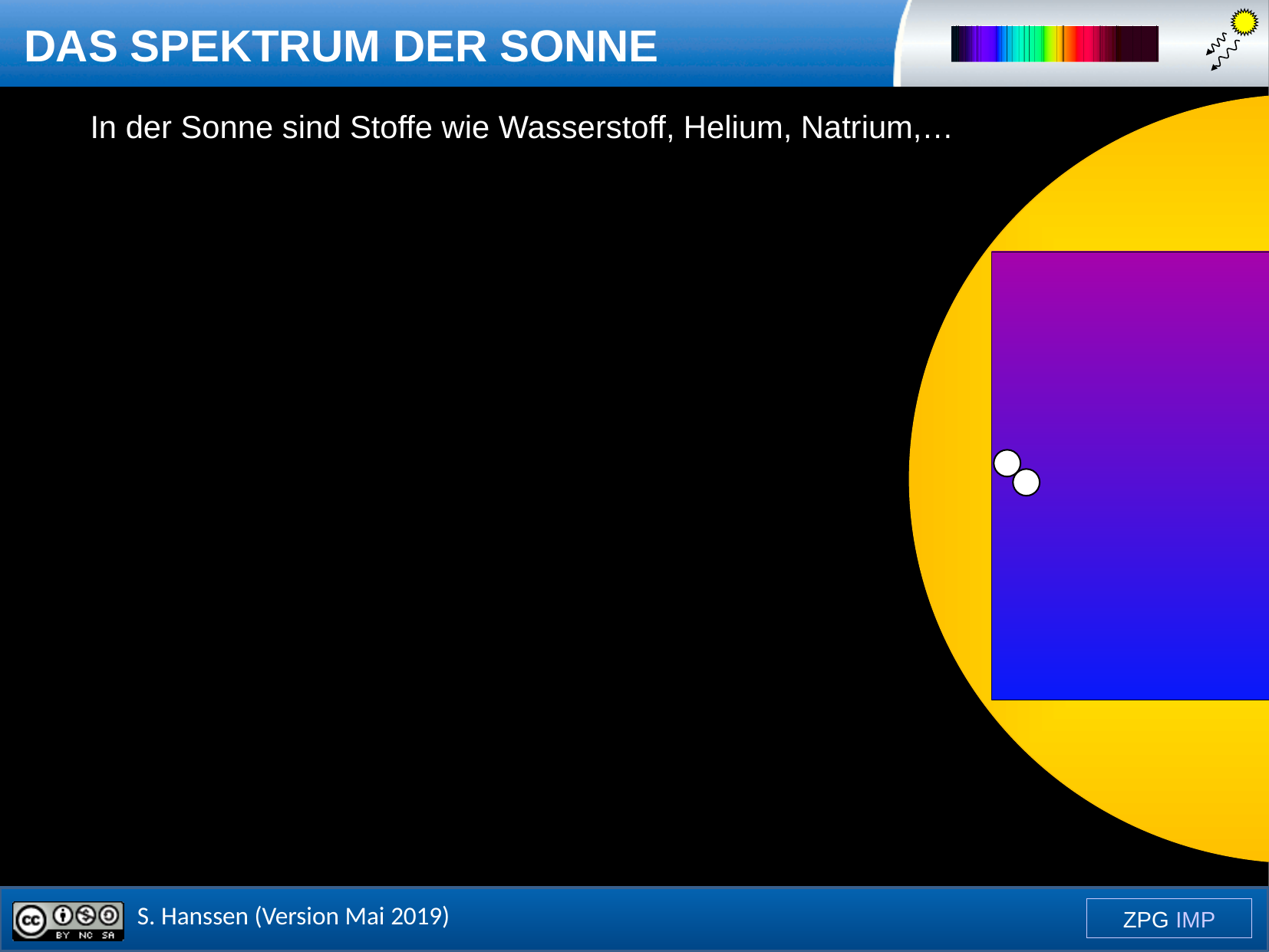

In der Sonne sind Stoffe wie Wasserstoff, Helium, Natrium,…